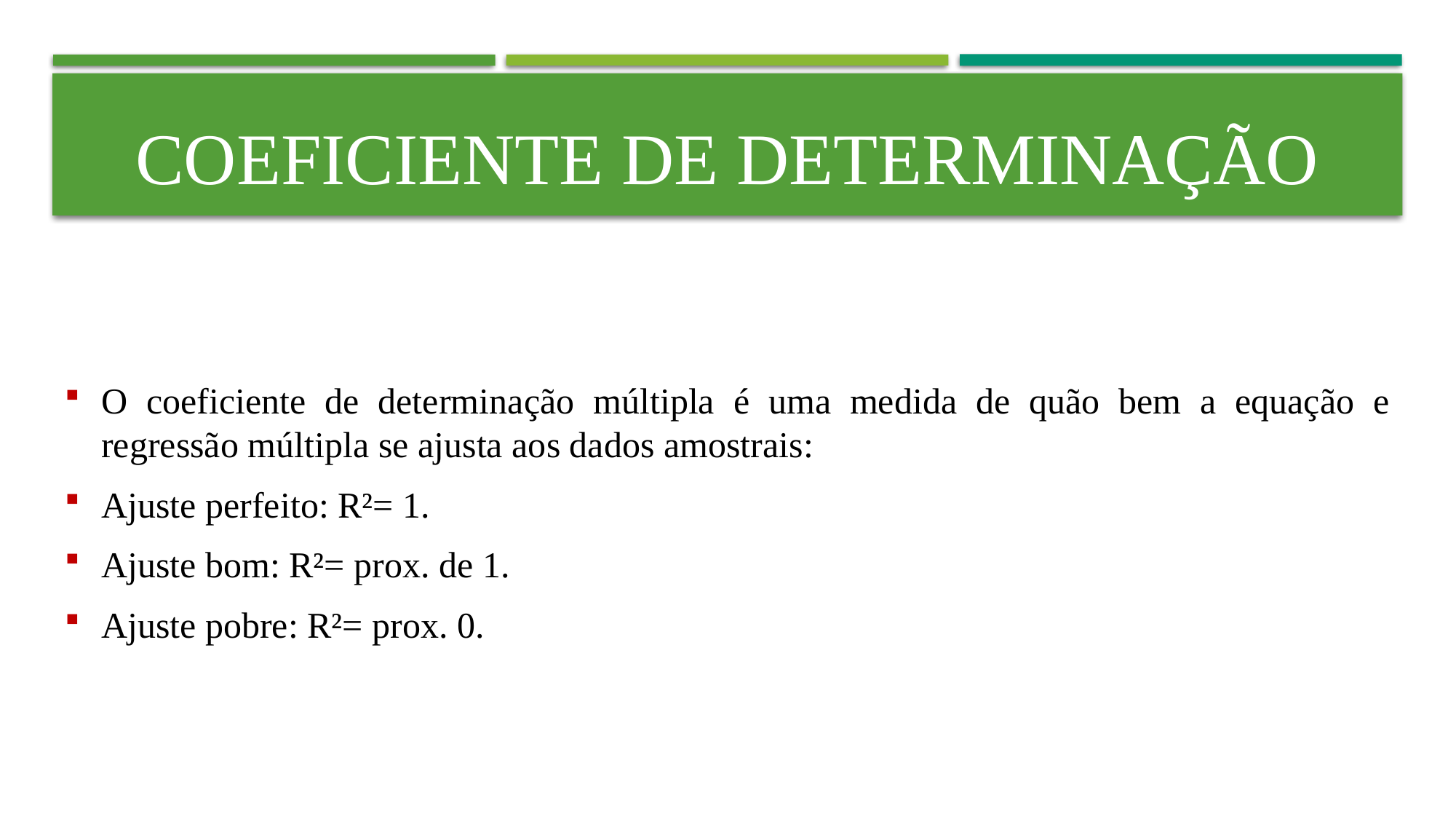

# Coeficiente de determinação
O coeficiente de determinação múltipla é uma medida de quão bem a equação e regressão múltipla se ajusta aos dados amostrais:
Ajuste perfeito: R²= 1.
Ajuste bom: R²= prox. de 1.
Ajuste pobre: R²= prox. 0.